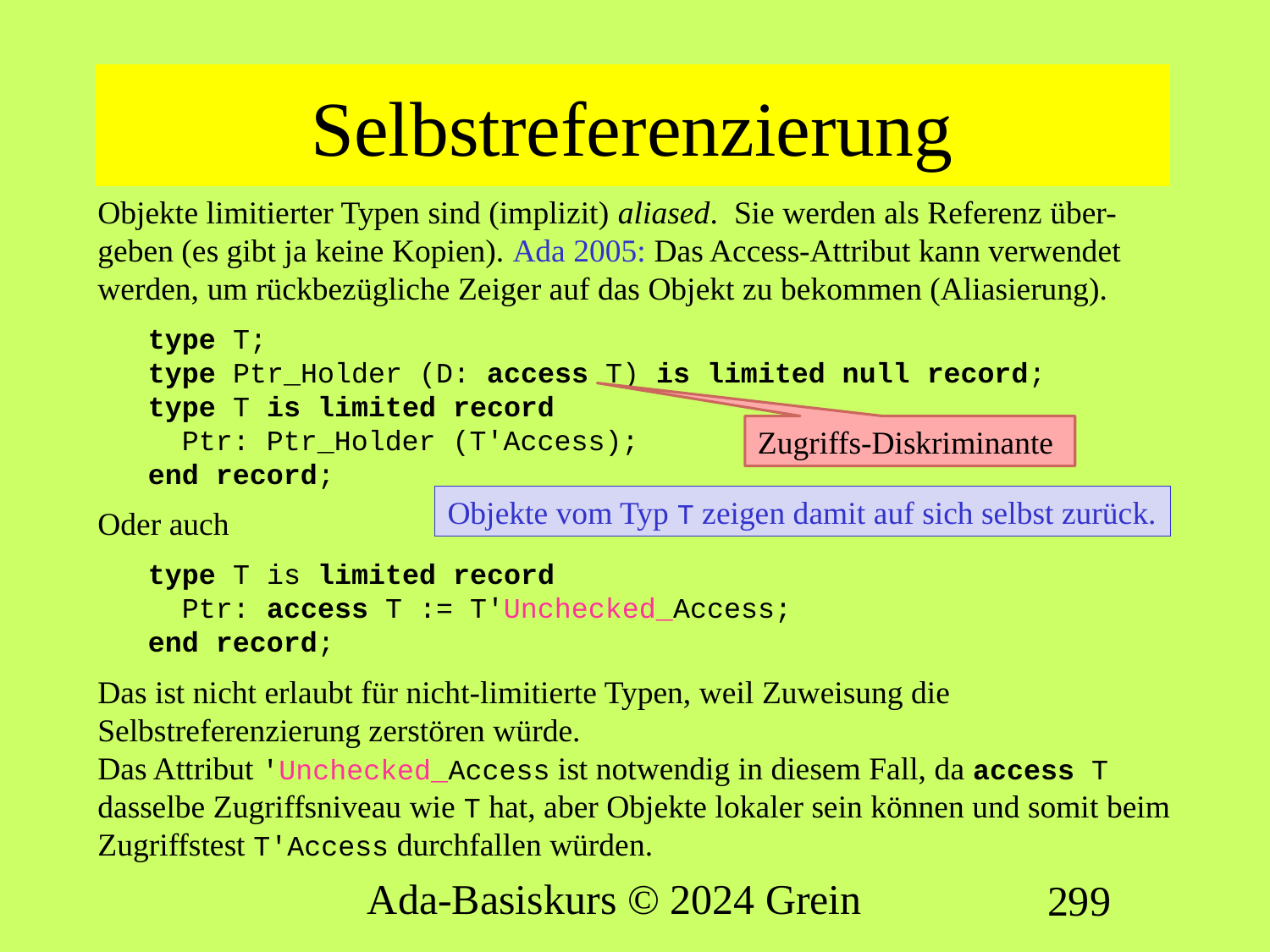

# Selbstreferenzierung
Objekte limitierter Typen sind (implizit) aliased.  Sie werden als Referenz über-geben (es gibt ja keine Kopien). Ada 2005: Das Access-Attribut kann verwendet werden, um rückbezügliche Zeiger auf das Objekt zu bekommen (Aliasierung).
type T;
type Ptr_Holder (D: access T) is limited null record;
type T is limited record
  Ptr: Ptr_Holder (T'Access);
end record;
Oder auch
type T is limited record
  Ptr: access T := T'Unchecked_Access;
end record;
Das ist nicht erlaubt für nicht-limitierte Typen, weil Zuweisung die Selbstreferenzierung zerstören würde.
Das Attribut 'Unchecked_Access ist notwendig in diesem Fall, da access T dasselbe Zugriffsniveau wie T hat, aber Objekte lokaler sein können und somit beim Zugriffstest T'Access durchfallen würden.

Zugriffs-Diskriminante
Objekte vom Typ T zeigen damit auf sich selbst zurück.
Ada-Basiskurs © 2024 Grein
299